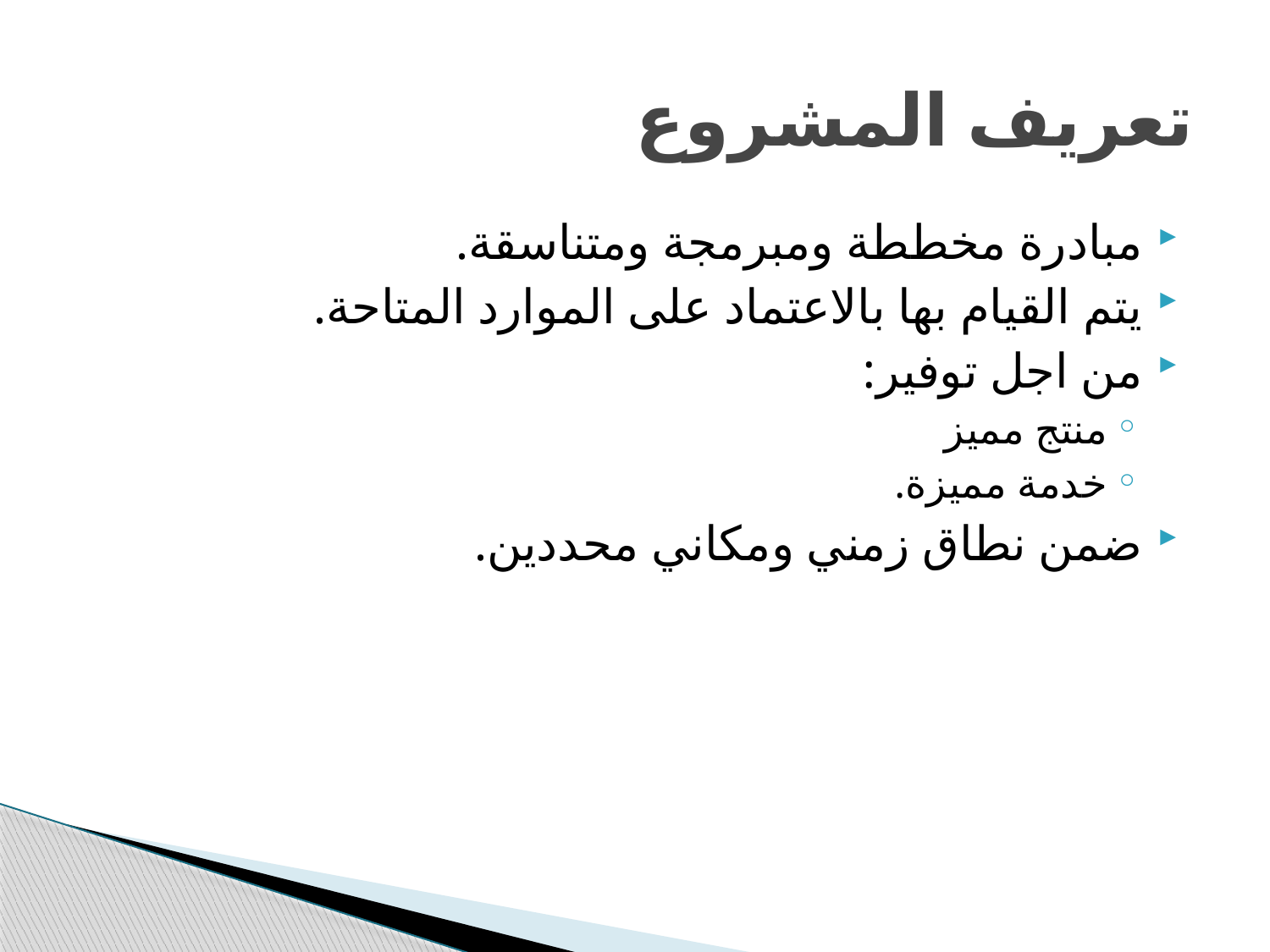

# تعريف المشروع
مبادرة مخططة ومبرمجة ومتناسقة.
يتم القيام بها بالاعتماد على الموارد المتاحة.
من اجل توفير:
منتج مميز
خدمة مميزة.
ضمن نطاق زمني ومكاني محددين.